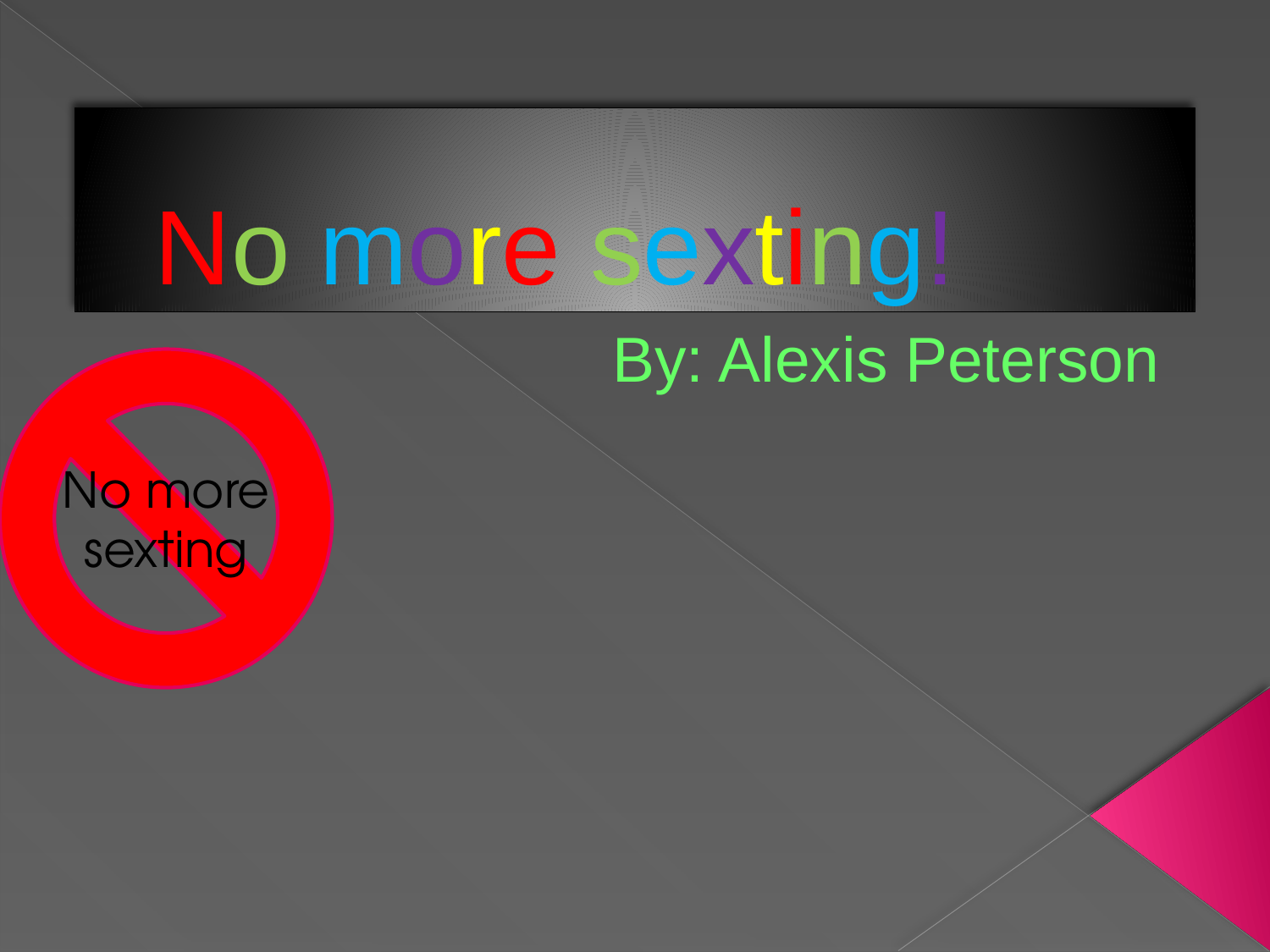

# No more sexting!
By: Alexis Peterson
No more
sexting